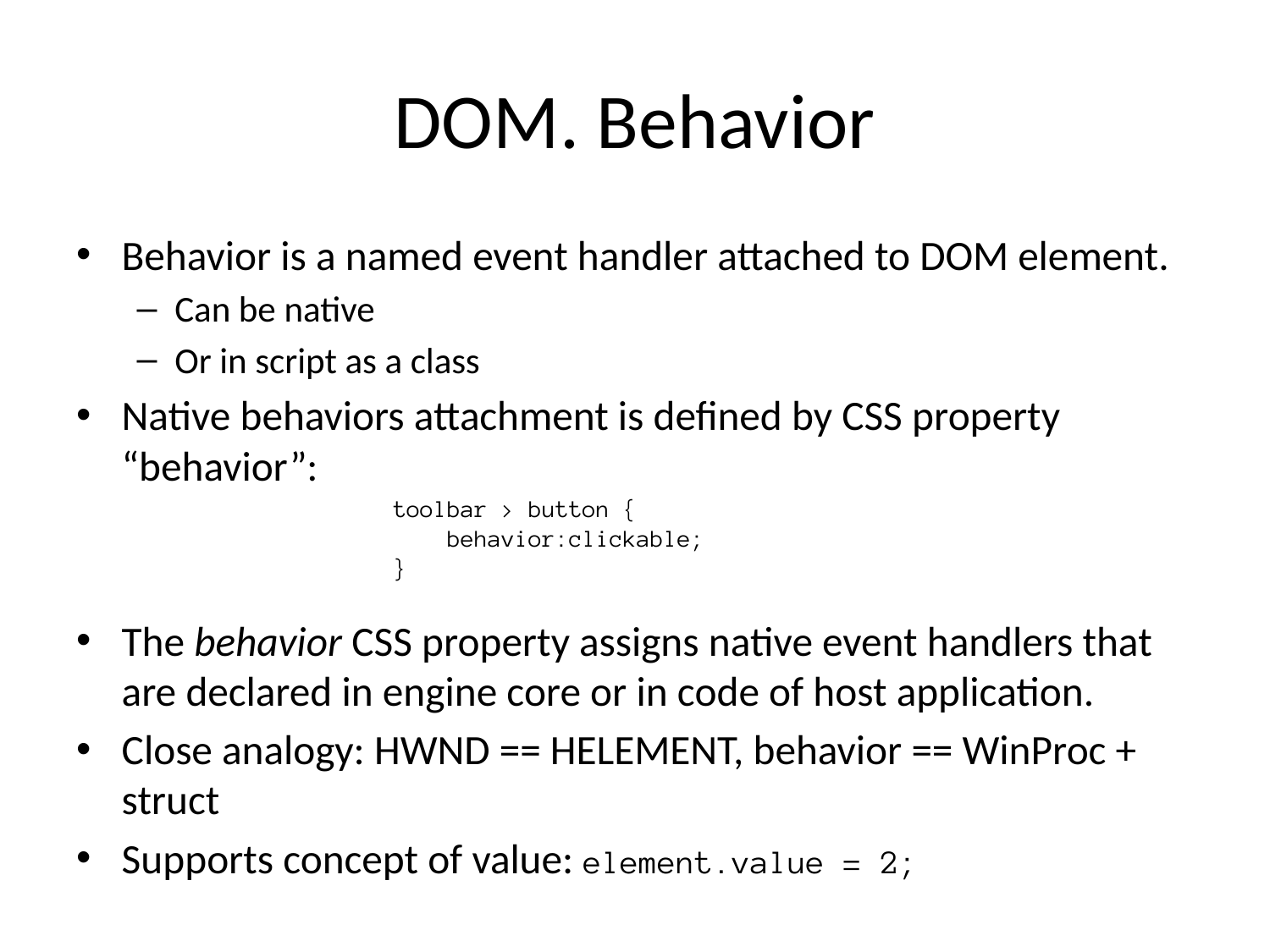

# DOM. Behavior
Behavior is a named event handler attached to DOM element.
Can be native
Or in script as a class
Native behaviors attachment is defined by CSS property “behavior”:

The behavior CSS property assigns native event handlers that are declared in engine core or in code of host application.
Close analogy: HWND == HELEMENT, behavior == WinProc + struct
Supports concept of value: element.value = 2;
toolbar > button {
    behavior:clickable;
}